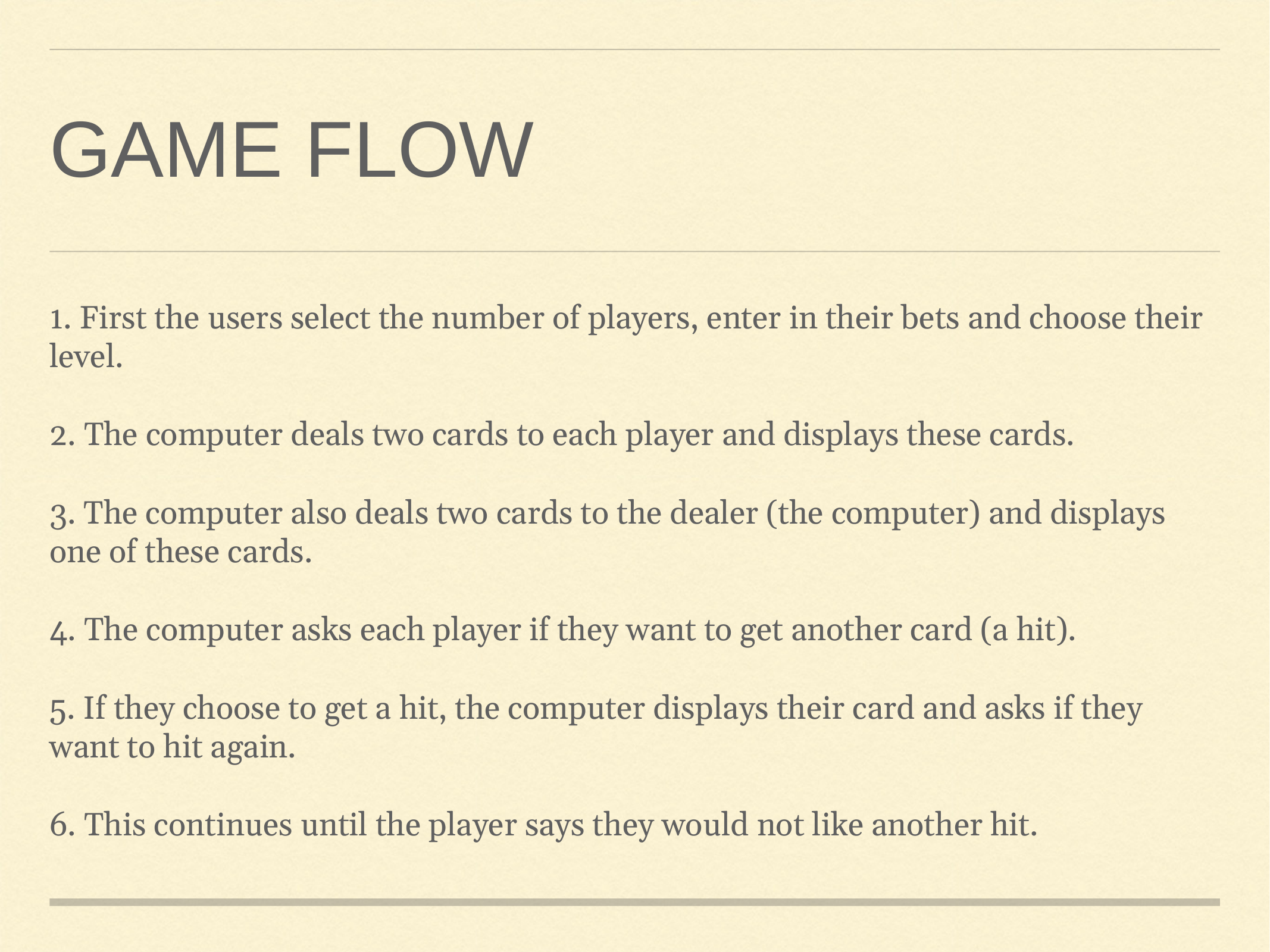

# Game Flow
1. First the users select the number of players, enter in their bets and choose their level.
2. The computer deals two cards to each player and displays these cards.
3. The computer also deals two cards to the dealer (the computer) and displays one of these cards.
4. The computer asks each player if they want to get another card (a hit).
5. If they choose to get a hit, the computer displays their card and asks if they want to hit again.
6. This continues until the player says they would not like another hit.